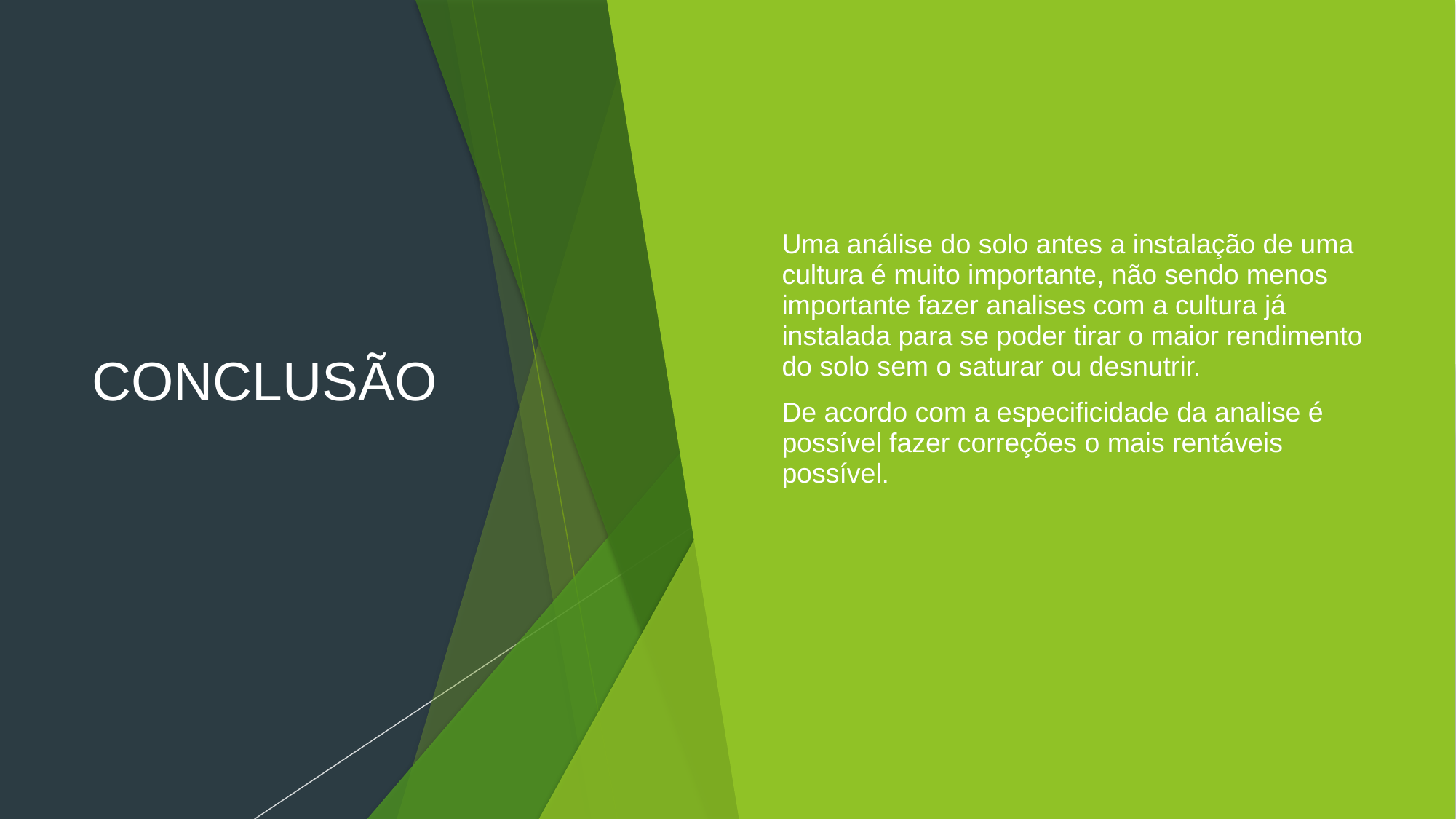

# CONCLUSÃO
Uma análise do solo antes a instalação de uma cultura é muito importante, não sendo menos importante fazer analises com a cultura já instalada para se poder tirar o maior rendimento do solo sem o saturar ou desnutrir.
De acordo com a especificidade da analise é possível fazer correções o mais rentáveis possível.